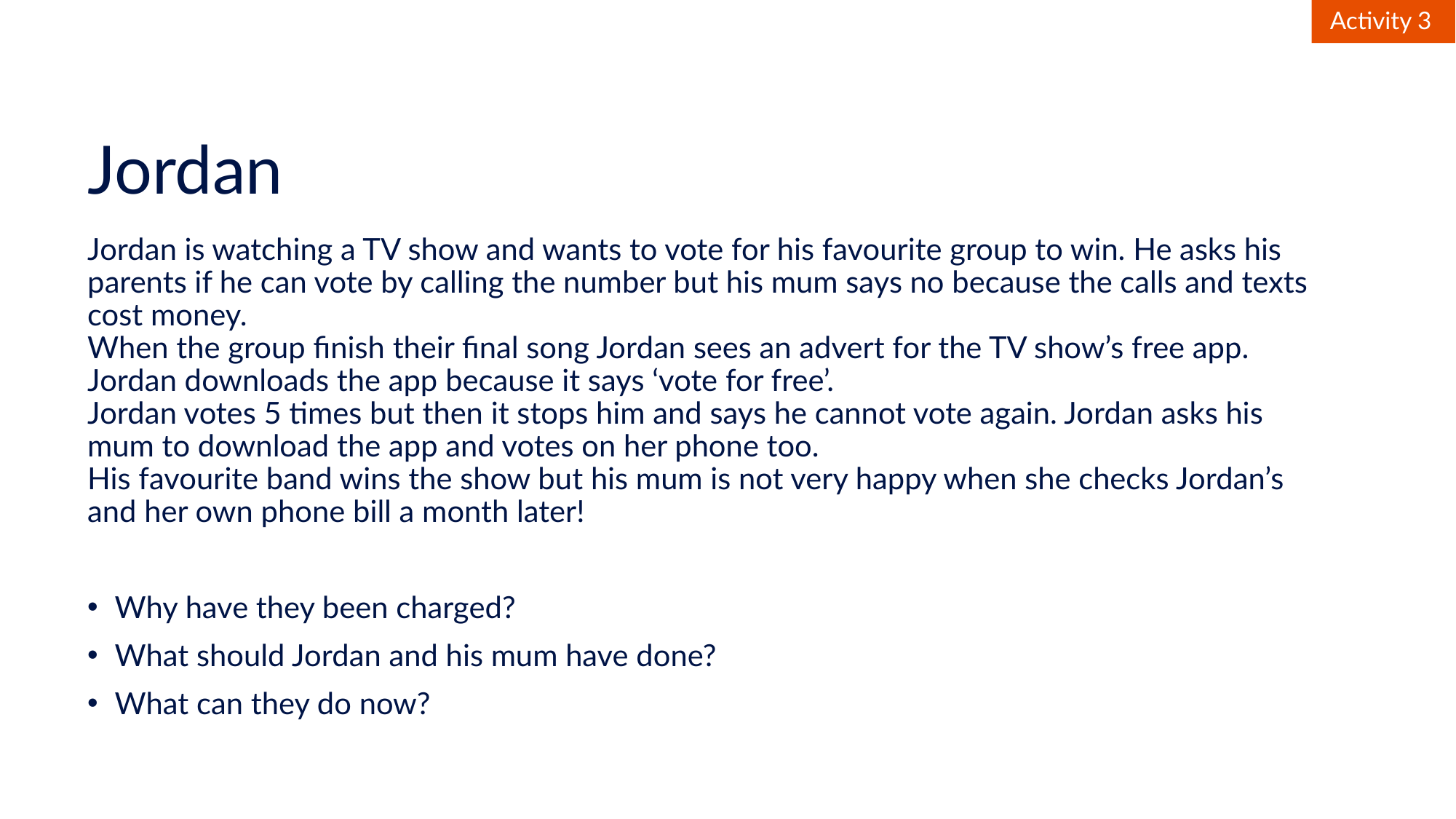

Activity 3
# Jordan
Jordan is watching a TV show and wants to vote for his favourite group to win. He asks his parents if he can vote by calling the number but his mum says no because the calls and texts cost money.
When the group finish their final song Jordan sees an advert for the TV show’s free app. Jordan downloads the app because it says ‘vote for free’.
Jordan votes 5 times but then it stops him and says he cannot vote again. Jordan asks his mum to download the app and votes on her phone too.
His favourite band wins the show but his mum is not very happy when she checks Jordan’s and her own phone bill a month later!

Why have they been charged?
What should Jordan and his mum have done?
What can they do now?